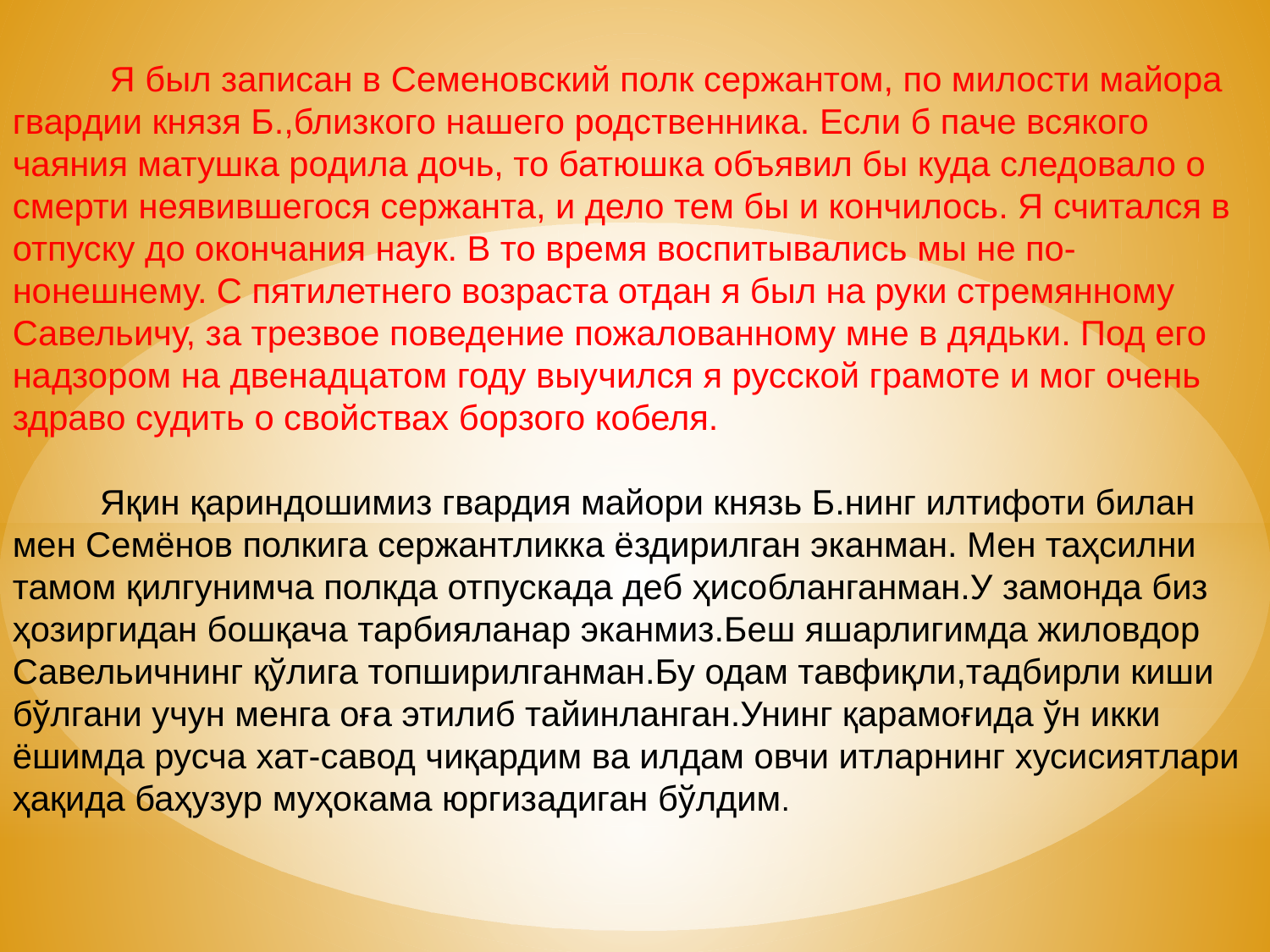

Я был записан в Семеновский полк сержантом, по милости майора гвардии князя Б.,близкого нашего родственника. Если б паче всякого чаяния матушка родила дочь, то батюшка объявил бы куда следовало о смерти неявившегося сержанта, и дело тем бы и кончилось. Я считался в отпуску до окончания наук. В то время воспитывались мы не по-нонешнему. С пятилетнего возраста отдан я был на руки стремянному Савельичу, за трезвое поведение пожалованному мне в дядьки. Под его надзором на двенадцатом году выучился я русской грамоте и мог очень здраво судить о свойствах борзого кобеля.

         Яқин қариндошимиз гвардия майори князь Б.нинг илтифоти билан мен Семёнов полкига сержантликка ёздирилган эканман. Мен таҳсилни тамом қилгунимча полкда отпускада деб ҳисобланганман.У замонда биз ҳозиргидан бошқача тарбияланар эканмиз.Беш яшарлигимда жиловдор Савельичнинг қўлига топширилганман.Бу одам тавфиқли,тадбирли киши бўлгани учун менга оға этилиб тайинланган.Унинг қарамоғида ўн икки ёшимда русча хат-савод чиқардим ва илдам овчи итларнинг хусисиятлари ҳақида баҳузур муҳокама юргизадиган бўлдим.